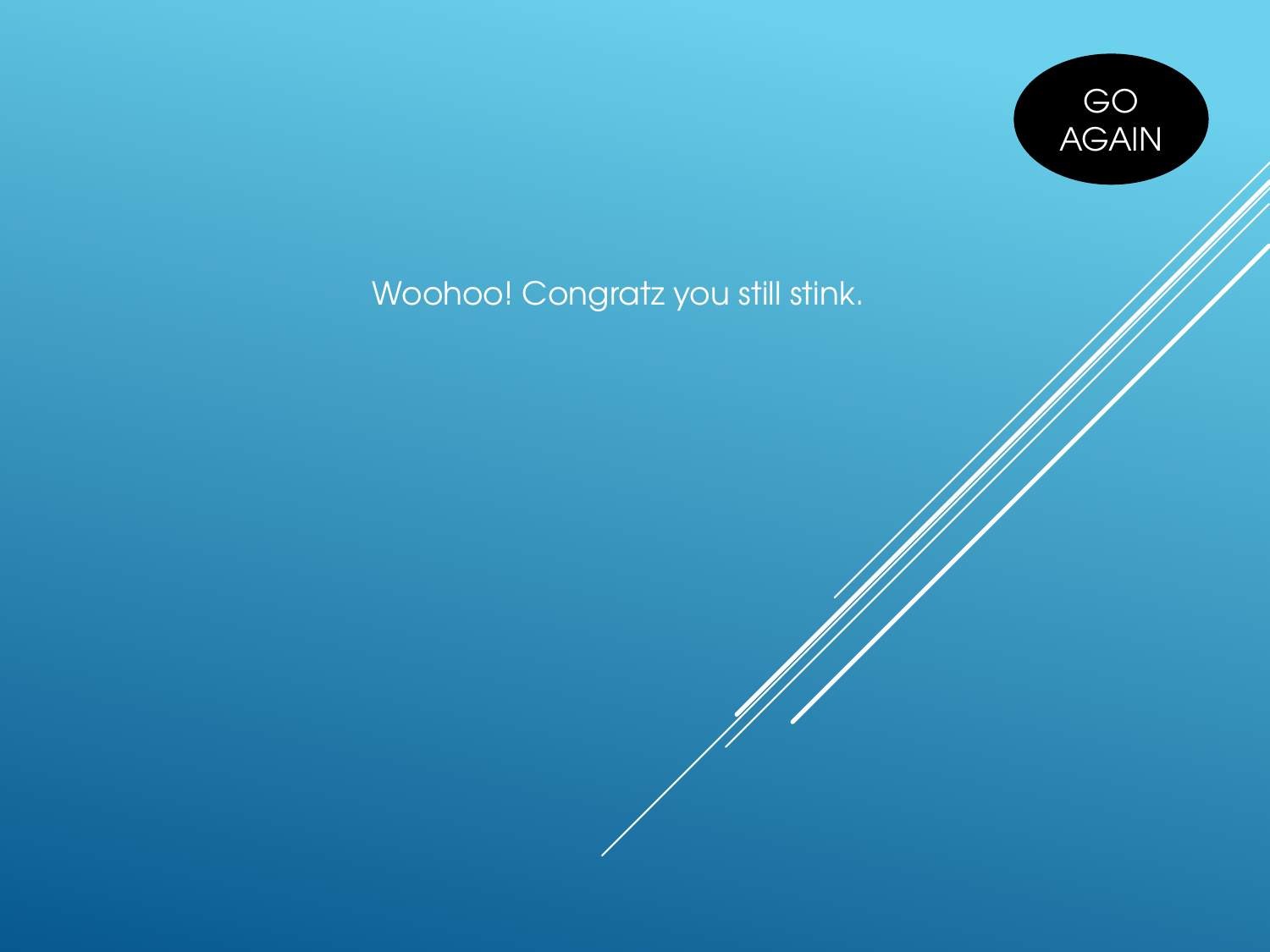

GO AGAIN
Woohoo! Congratz you still stink.